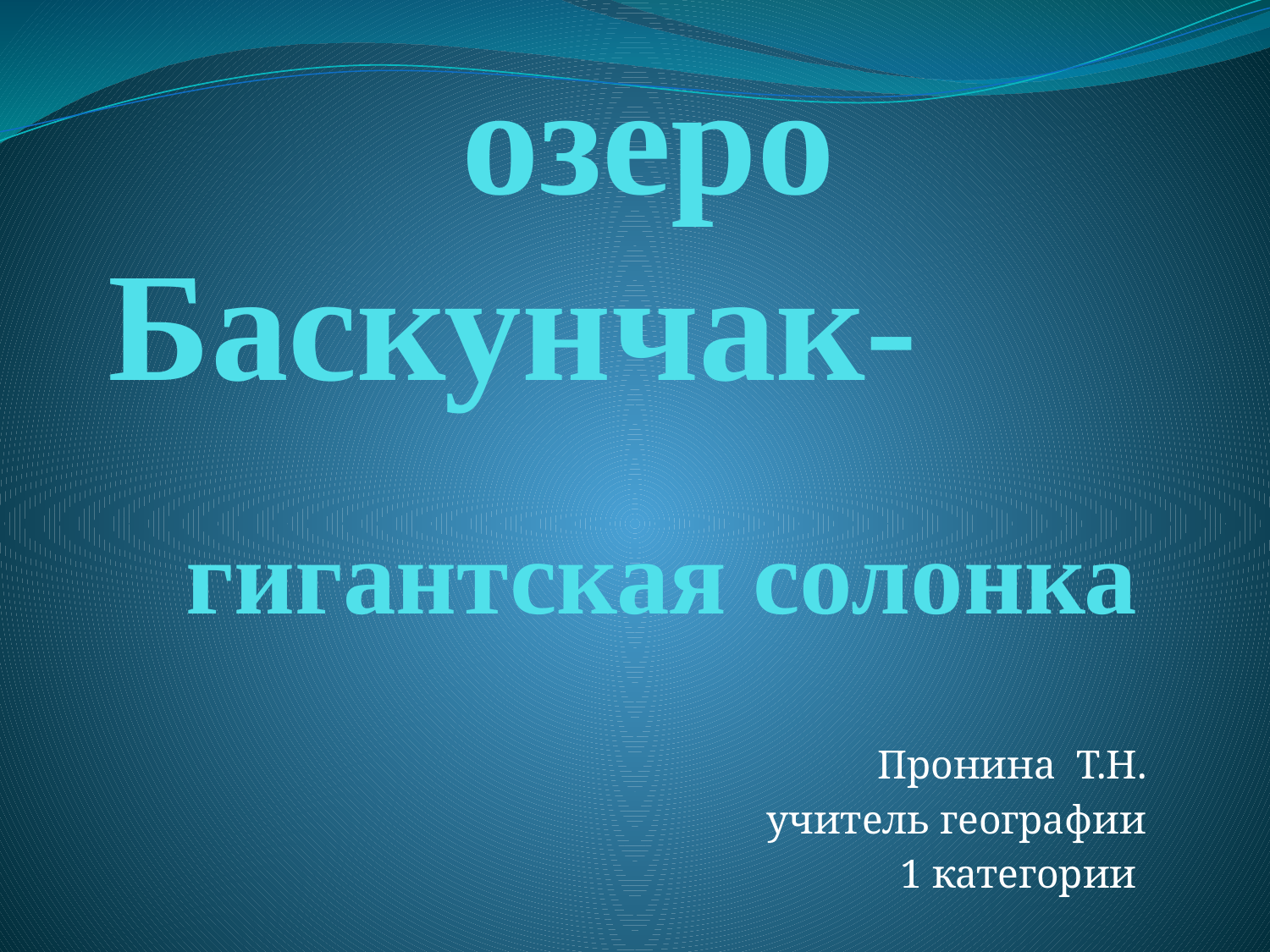

# озеро Баскунчак-          гигантская солонка
Пронина  Т.Н.
учитель географии
1 категории